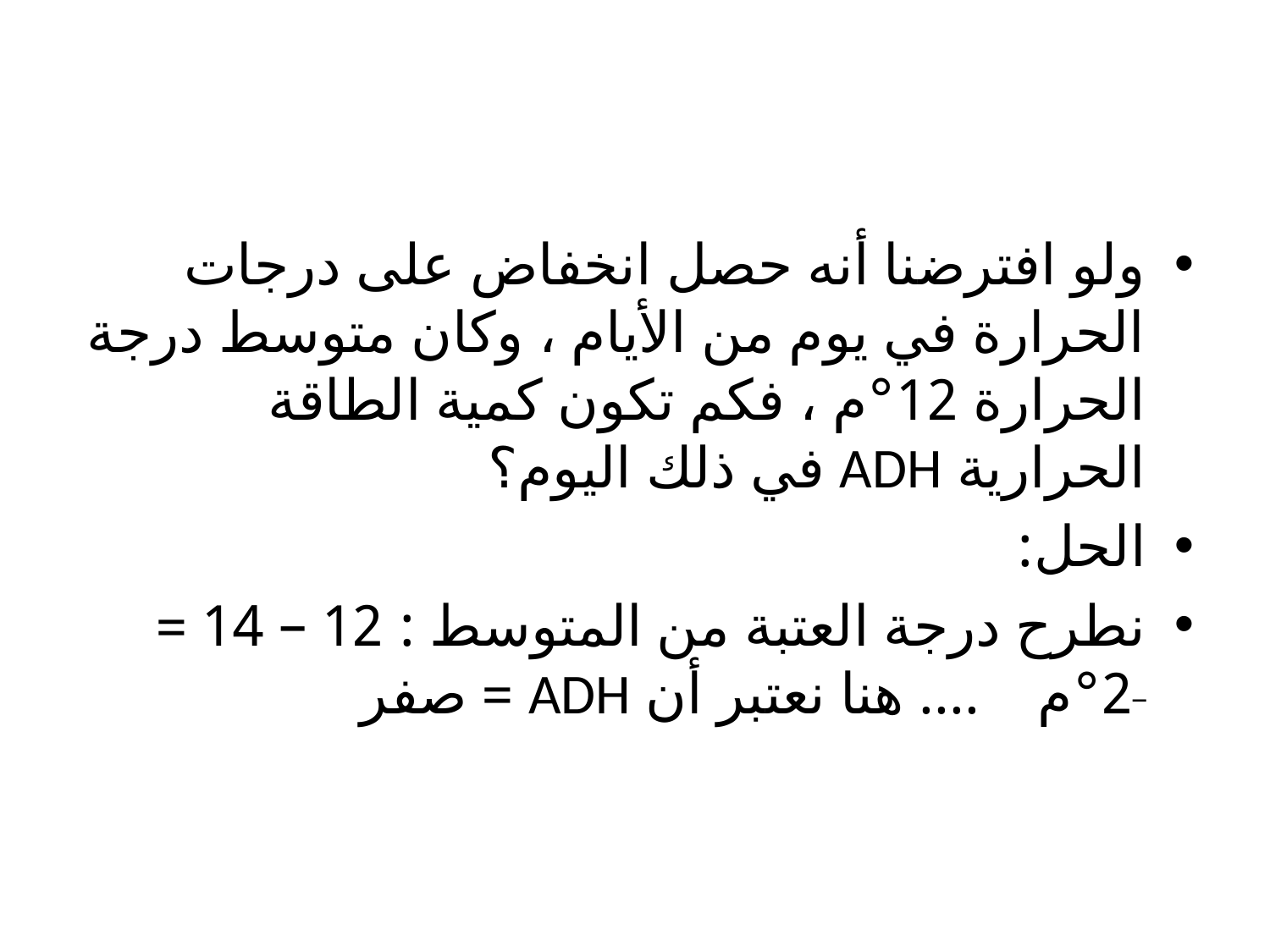

#
ولو افترضنا أنه حصل انخفاض على درجات الحرارة في يوم من الأيام ، وكان متوسط درجة الحرارة 12°م ، فكم تكون كمية الطاقة الحرارية ADH في ذلك اليوم؟
الحل:
نطرح درجة العتبة من المتوسط : 12 – 14 = _2°م    .... هنا نعتبر أن ADH = صفر